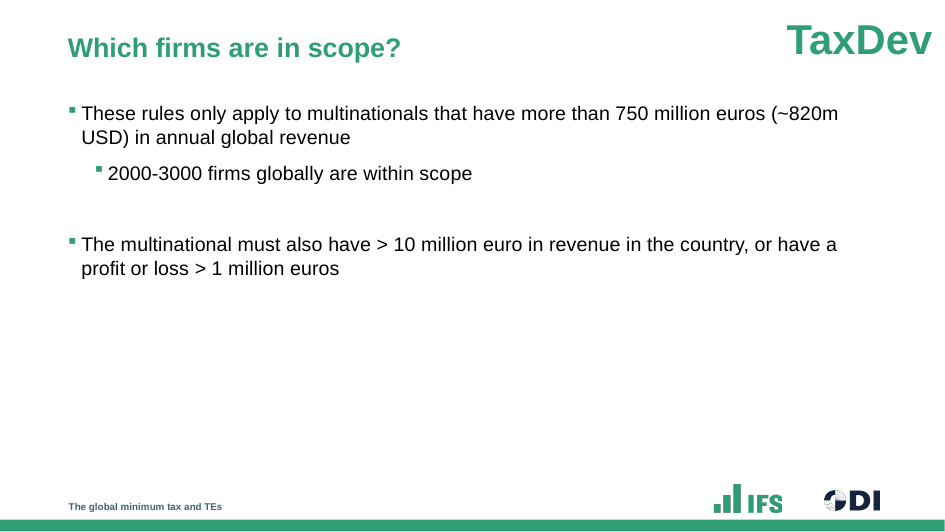

# Which firms are in scope?
These rules only apply to multinationals that have more than 750 million euros (~820m USD) in annual global revenue
2000-3000 firms globally are within scope

The multinational must also have > 10 million euro in revenue in the country, or have a profit or loss > 1 million euros

The global minimum tax and TEs